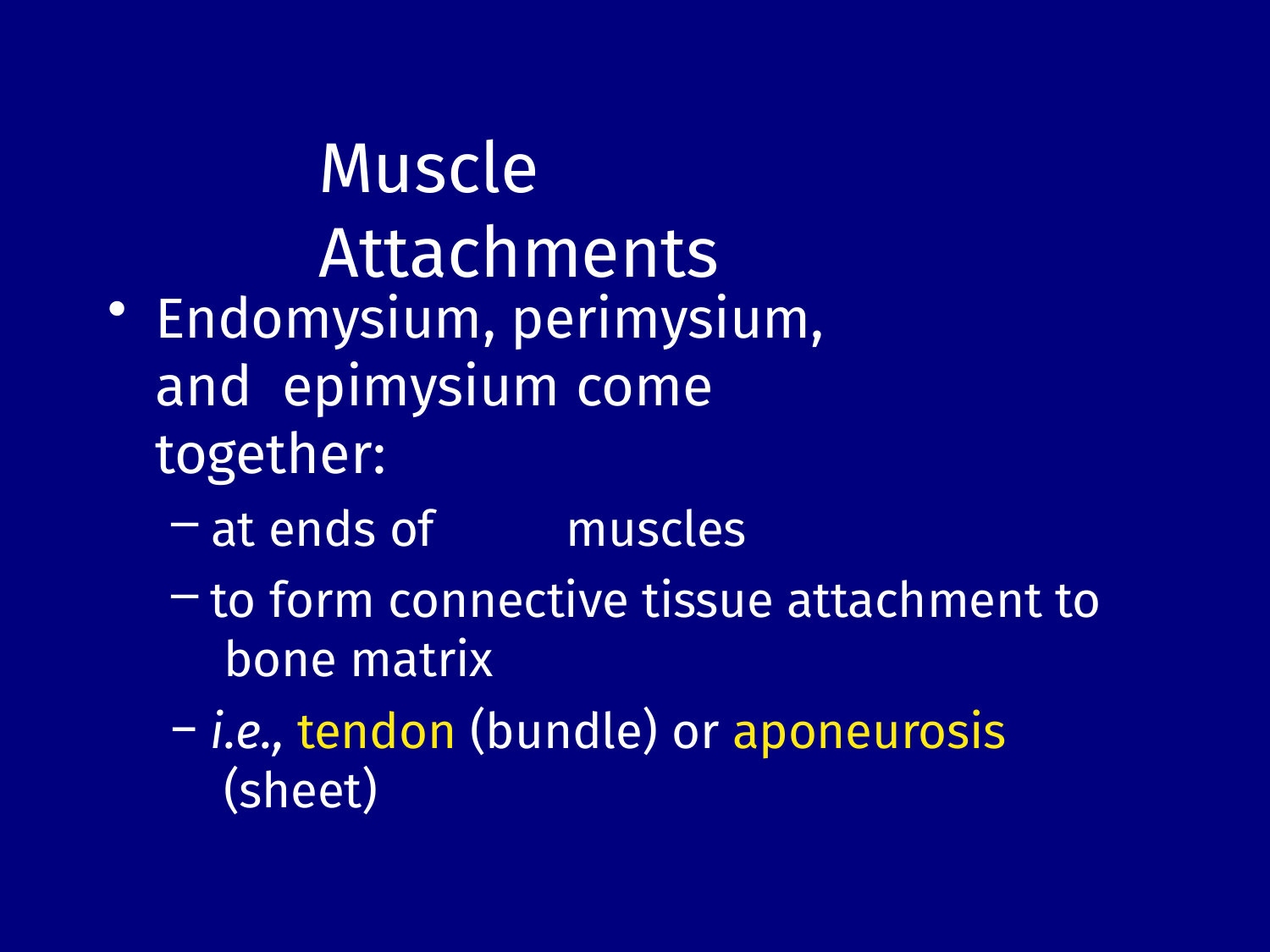

# Muscle Attachments
Endomysium, perimysium, and  epimysium come together:
at ends of	muscles
to form connective tissue attachment to  bone matrix
i.e., tendon (bundle) or aponeurosis  (sheet)